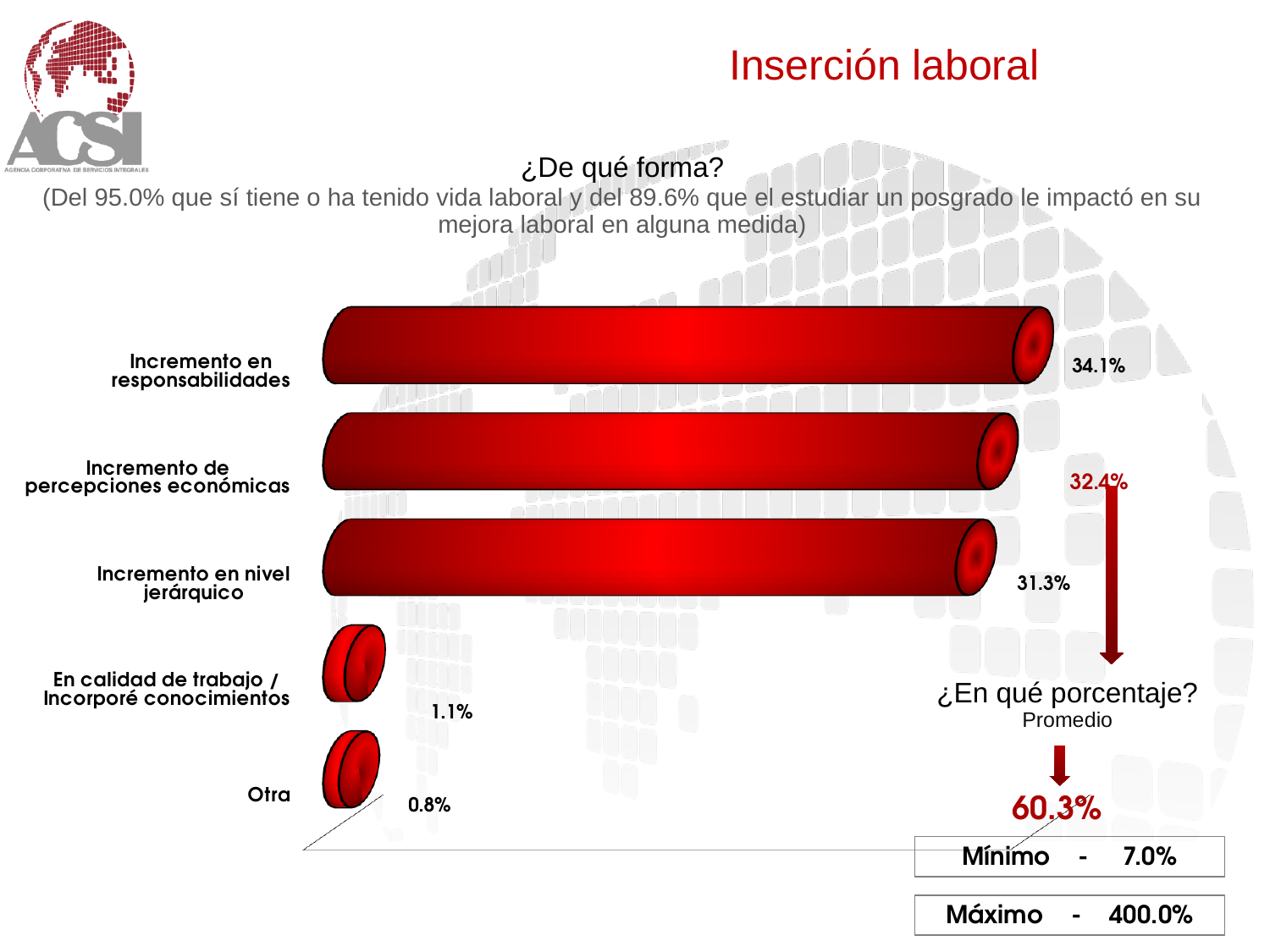

Inserción laboral
¿De qué forma?
(Del 95.0% que sí tiene o ha tenido vida laboral y del 89.6% que el estudiar un posgrado le impactó en su mejora laboral en alguna medida)

[unsupported chart]

¿En qué porcentaje?
Promedio

60.3%
Mínimo    -     7.0%

Máximo    -    400.0%